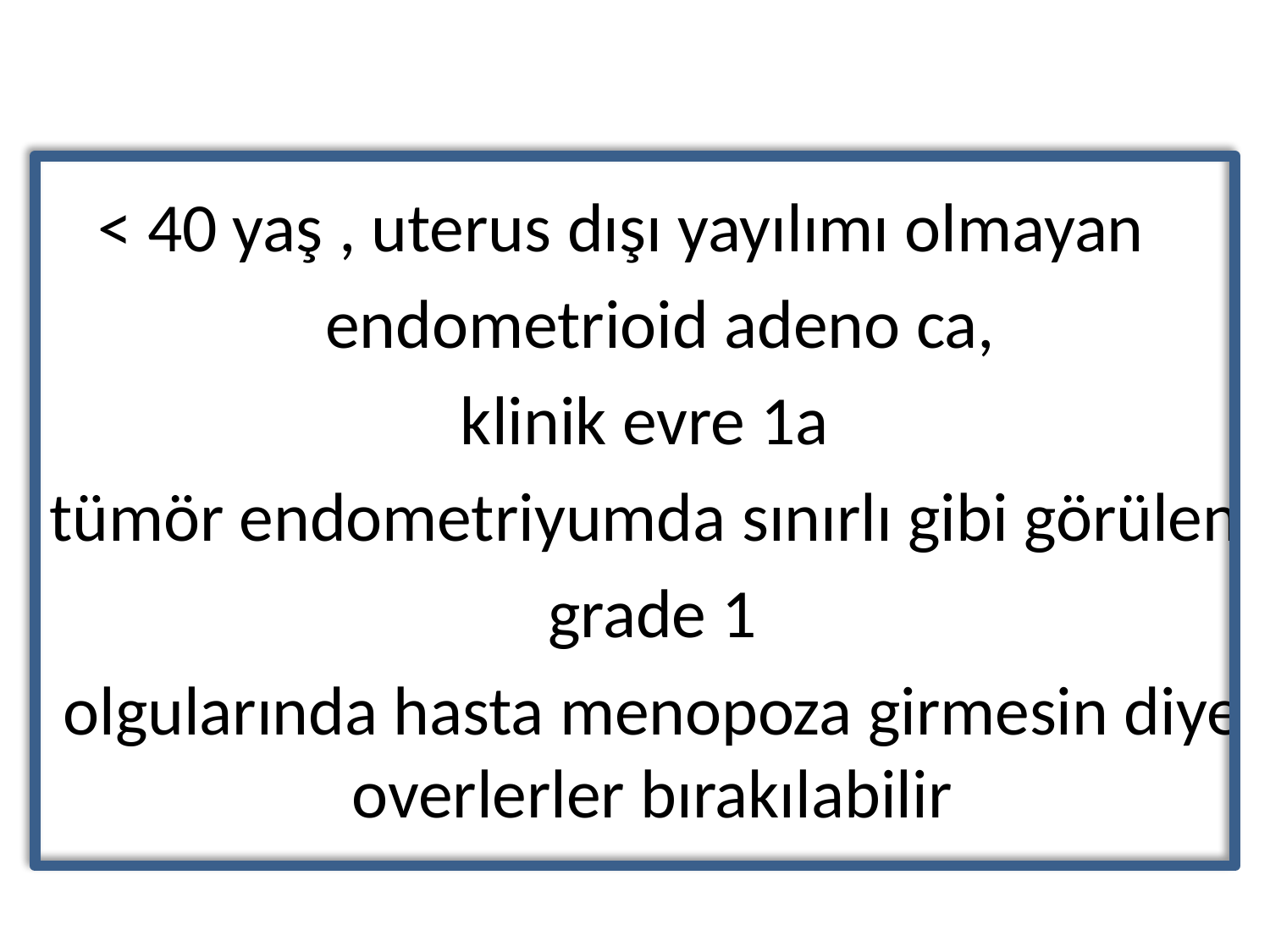

< 40 yaş , uterus dışı yayılımı olmayan
  endometrioid adeno ca,
klinik evre 1a
tümör endometriyumda sınırlı gibi görülen
 grade 1
olgularında hasta menopoza girmesin diye overlerler bırakılabilir